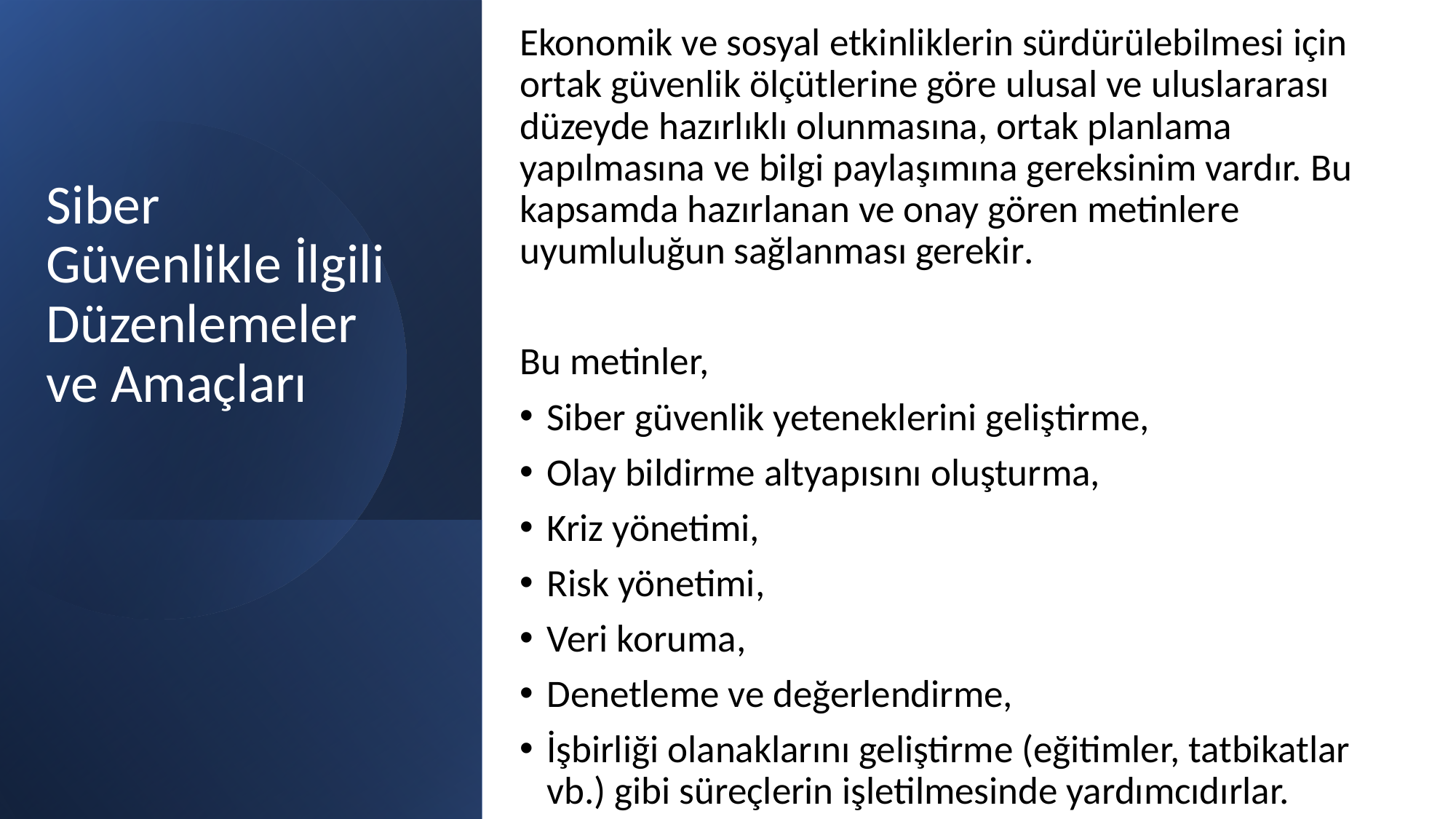

Ekonomik ve sosyal etkinliklerin sürdürülebilmesi için ortak güvenlik ölçütlerine göre ulusal ve uluslararası düzeyde hazırlıklı olunmasına, ortak planlama yapılmasına ve bilgi paylaşımına gereksinim vardır. Bu kapsamda hazırlanan ve onay gören metinlere uyumluluğun sağlanması gerekir.

Bu metinler,
Siber güvenlik yeteneklerini geliştirme,
Olay bildirme altyapısını oluşturma,
Kriz yönetimi,
Risk yönetimi,
Veri koruma,
Denetleme ve değerlendirme,
İşbirliği olanaklarını geliştirme (eğitimler, tatbikatlar vb.) gibi süreçlerin işletilmesinde yardımcıdırlar.

# Siber Güvenlikle İlgili Düzenlemeler ve Amaçları